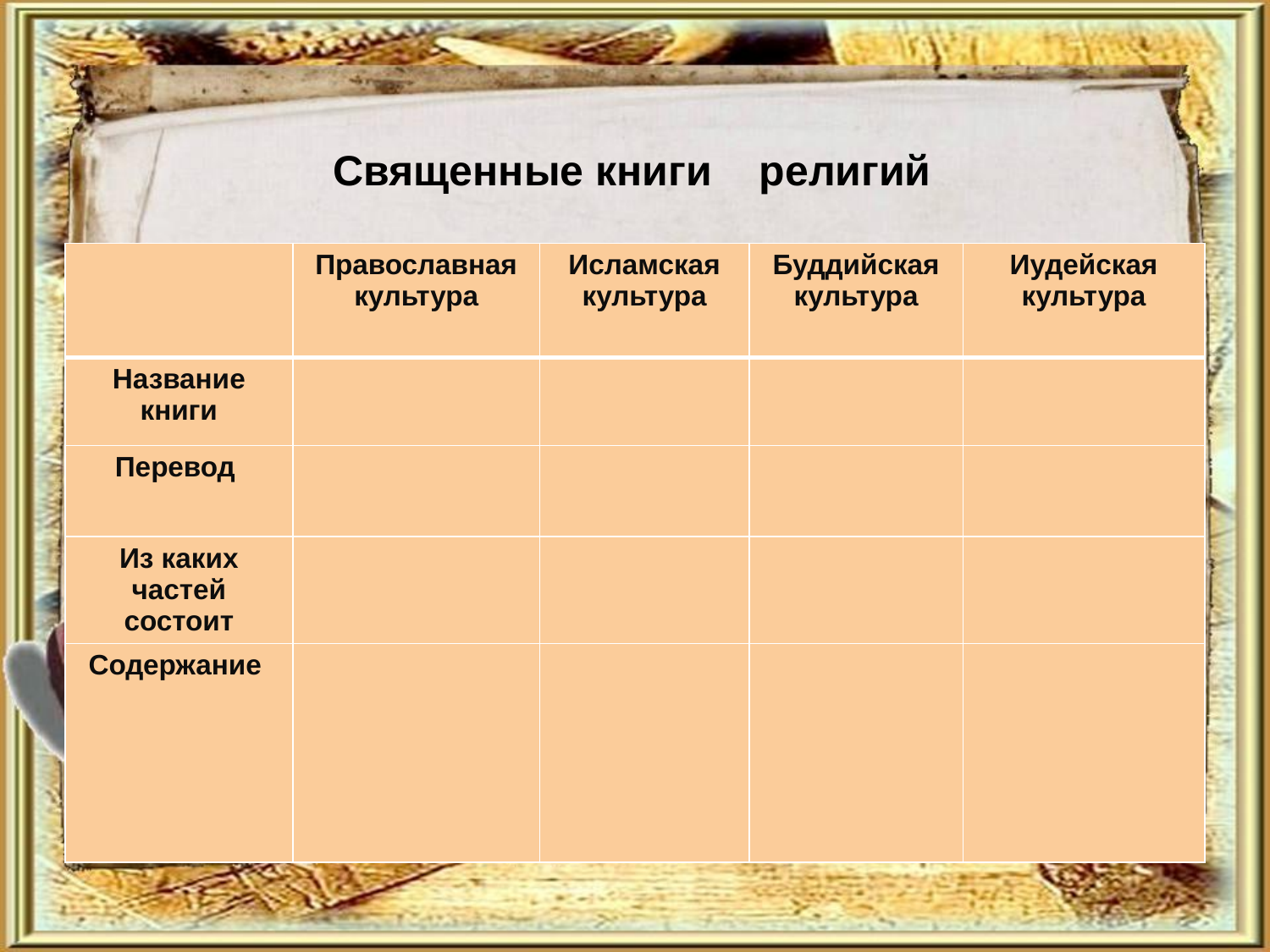

Священные книги    религий
|  | Православная культура | Исламская культура | Буддийская культура | Иудейская культура |
| --- | --- | --- | --- | --- |
| Название книги |  |  |  |  |
| Перевод |  |  |  |  |
| Из каких частей состоит |  |  |  |  |
| Содержание |  |  |  |  |
#